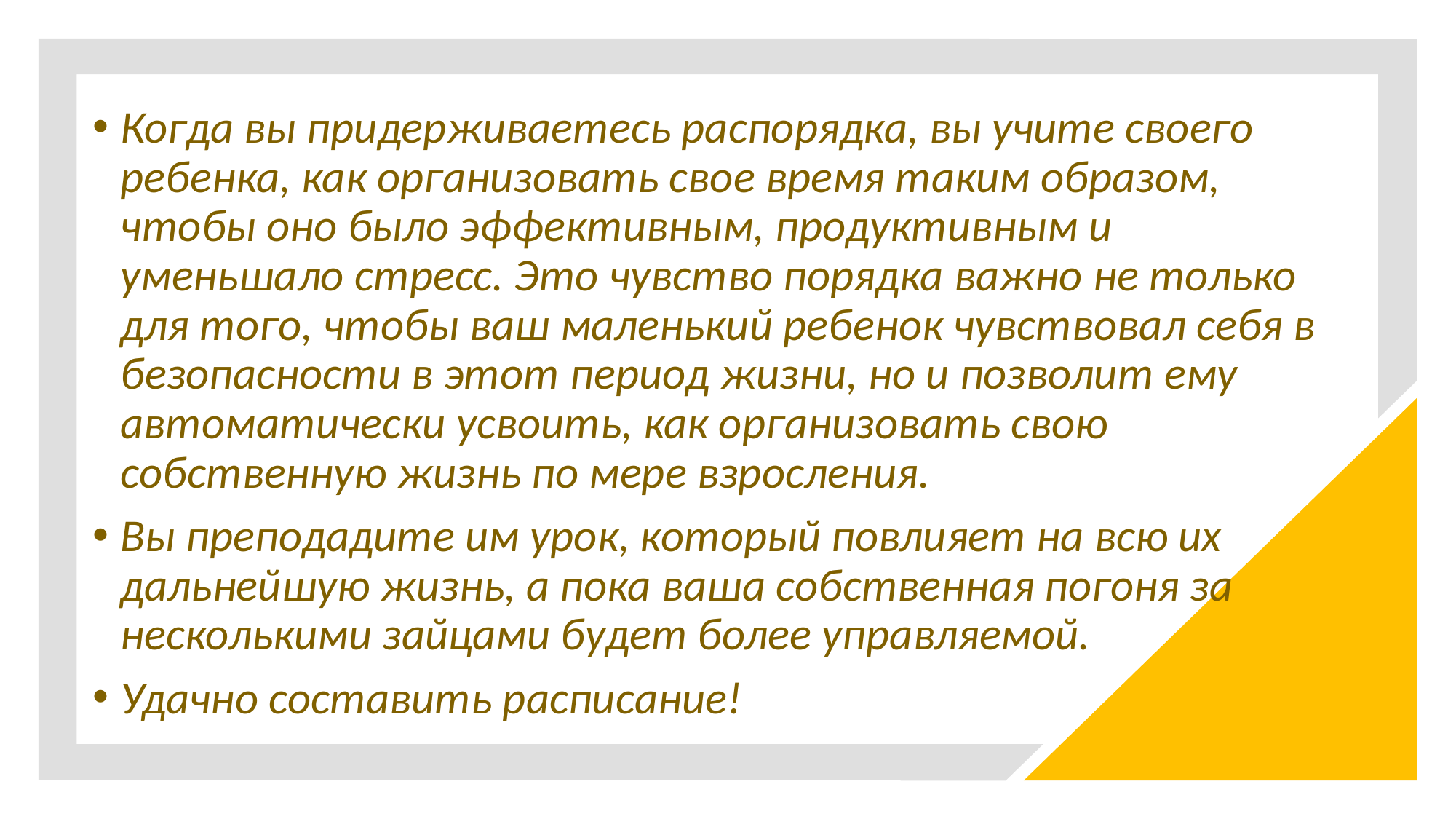

Когда вы придерживаетесь распорядка, вы учите своего ребенка, как организовать свое время таким образом, чтобы оно было эффективным, продуктивным и уменьшало стресс. Это чувство порядка важно не только для того, чтобы ваш маленький ребенок чувствовал себя в безопасности в этот период жизни, но и позволит ему автоматически усвоить, как организовать свою собственную жизнь по мере взросления.
Вы преподадите им урок, который повлияет на всю их дальнейшую жизнь, а пока ваша собственная погоня за несколькими зайцами будет более управляемой.
Удачно составить расписание!